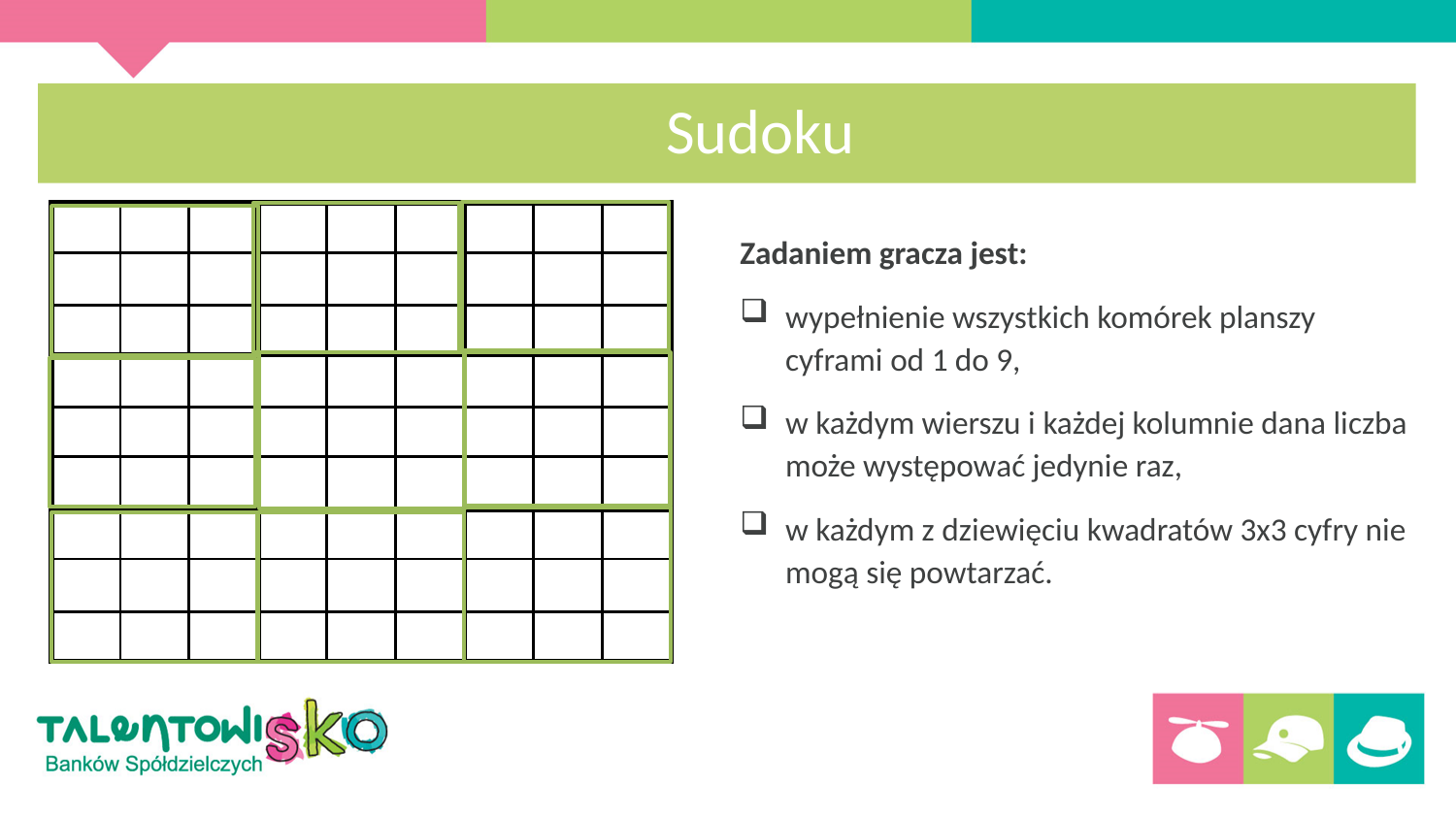

Sudoku

|  |  |  |  |  |  |  |  |  |
| --- | --- | --- | --- | --- | --- | --- | --- | --- |
|  |  |  |  |  |  |  |  |  |
|  |  |  |  |  |  |  |  |  |
|  |  |  |  |  |  |  |  |  |
|  |  |  |  |  |  |  |  |  |
|  |  |  |  |  |  |  |  |  |
|  |  |  |  |  |  |  |  |  |
|  |  |  |  |  |  |  |  |  |
|  |  |  |  |  |  |  |  |  |

Zadaniem gracza jest:
wypełnienie wszystkich komórek planszy cyframi od 1 do 9,
w każdym wierszu i każdej kolumnie dana liczba może występować jedynie raz,
w każdym z dziewięciu kwadratów 3x3 cyfry nie mogą się powtarzać.